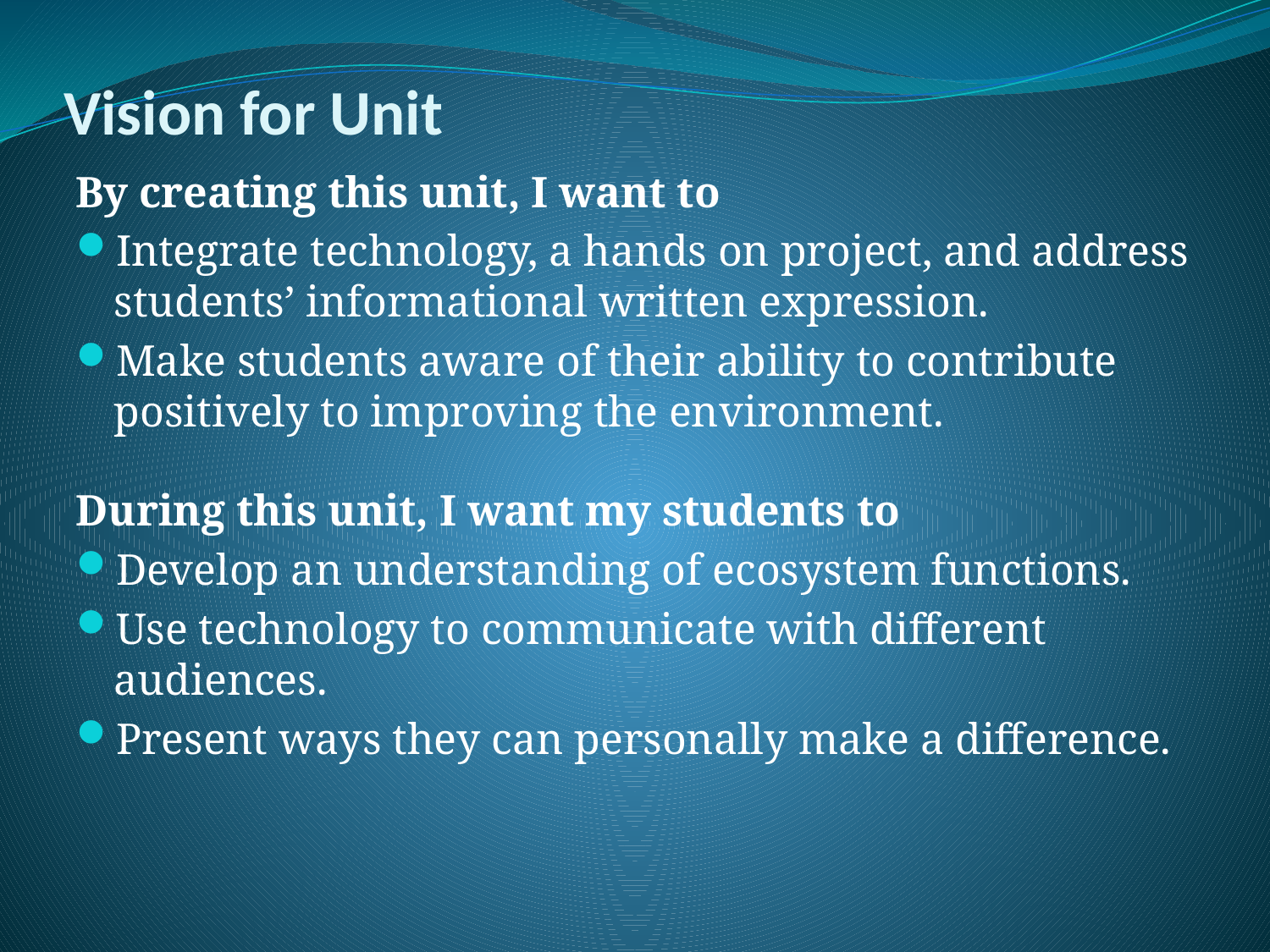

# Vision for Unit
By creating this unit, I want to
Integrate technology, a hands on project, and address students’ informational written expression.
Make students aware of their ability to contribute positively to improving the environment.

During this unit, I want my students to
Develop an understanding of ecosystem functions.
Use technology to communicate with different audiences.
Present ways they can personally make a difference.